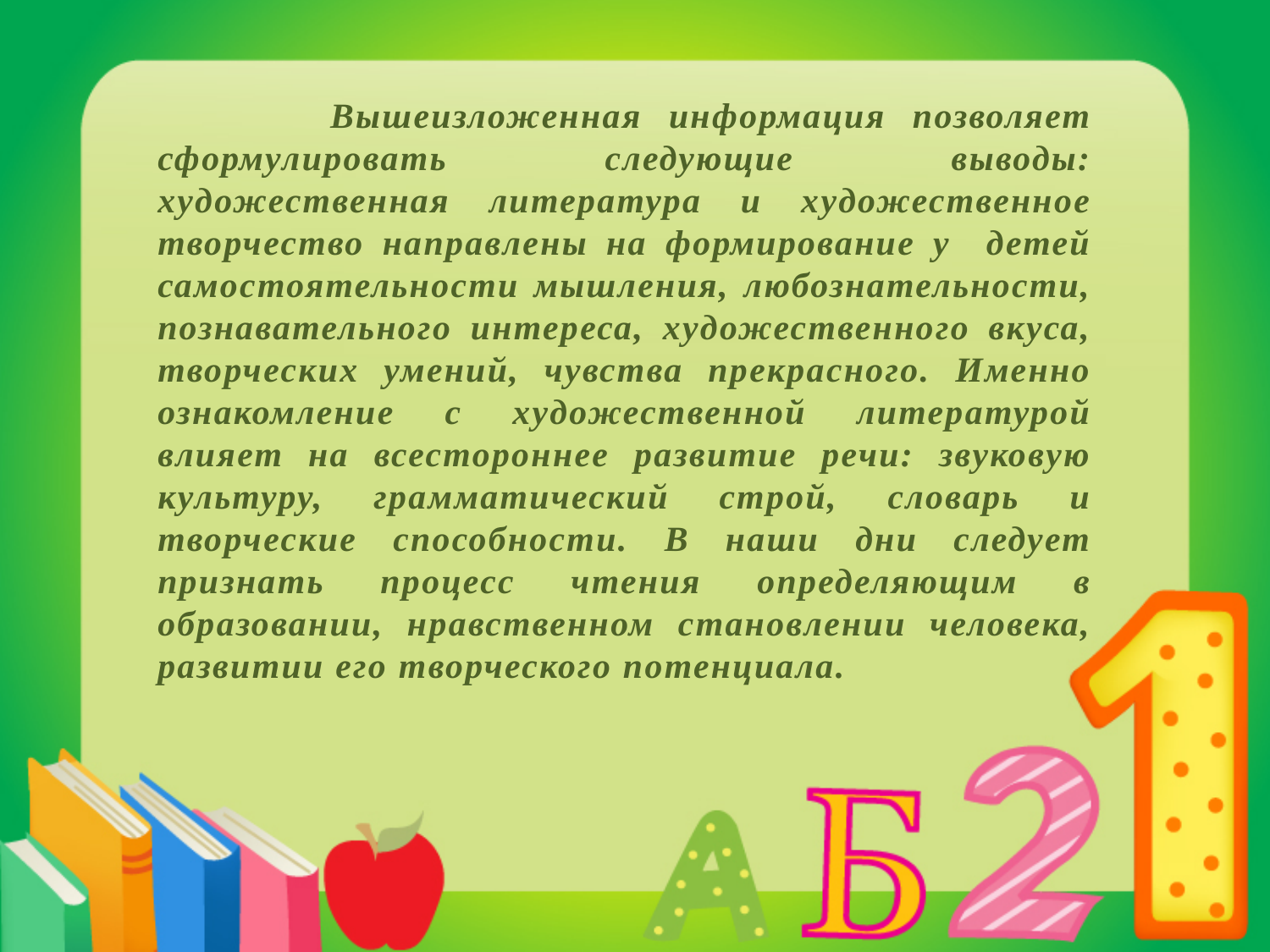

Вышеизложенная информация позволяет сформулировать следующие выводы: художественная литература и художественное творчество направлены на формирование у  детей самостоятельности мышления, любознательности, познавательного интереса, художественного вкуса, творческих умений, чувства прекрасного. Именно ознакомление с художественной литературой влияет на всестороннее развитие речи: звуковую культуру, грамматический строй, словарь и творческие способности. В наши дни следует признать процесс чтения определяющим в образовании, нравственном становлении человека, развитии его творческого потенциала.